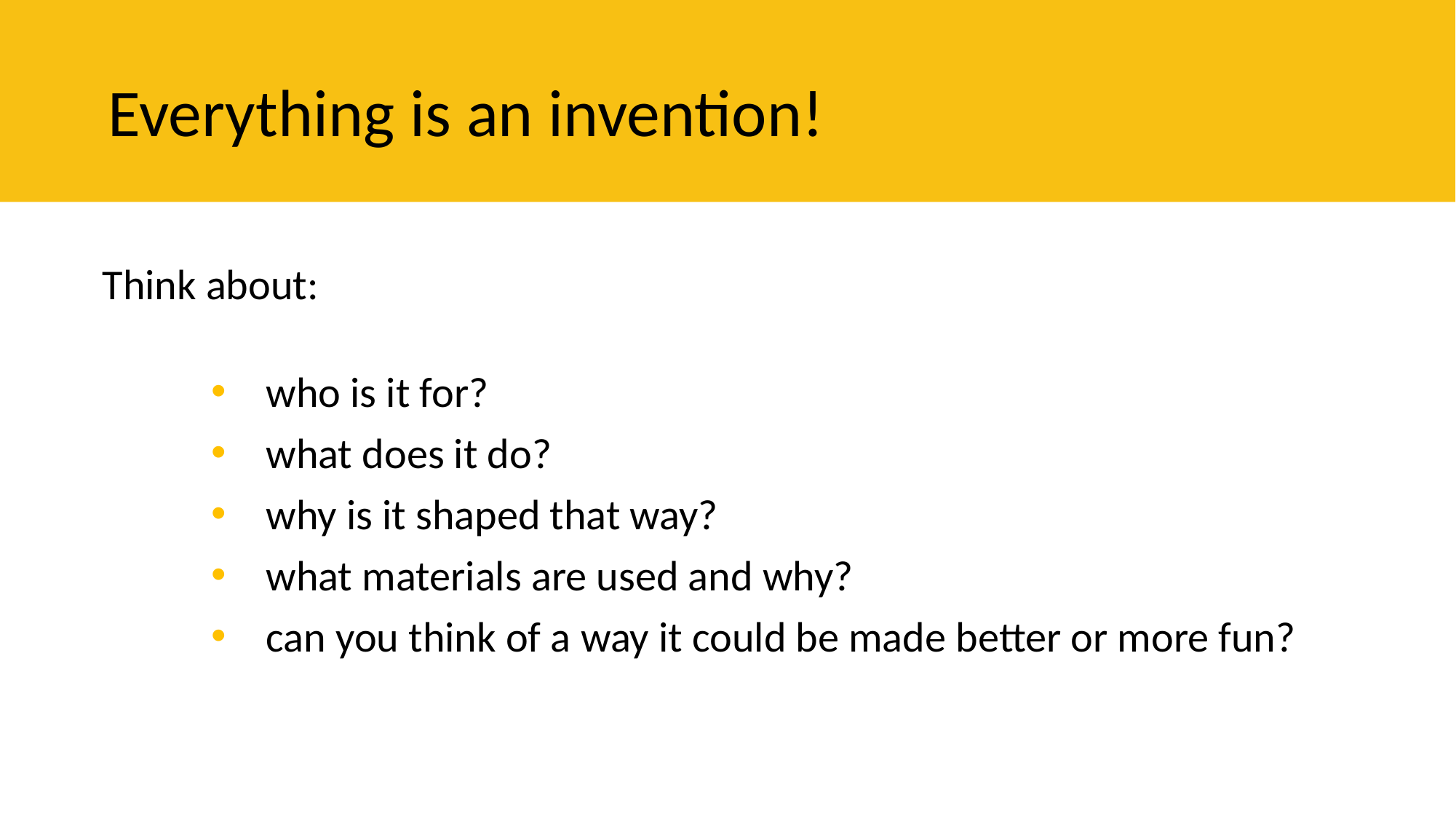

Everything is an invention!
Think about:

who is it for?
what does it do?
why is it shaped that way?
what materials are used and why?
can you think of a way it could be made better or more fun?